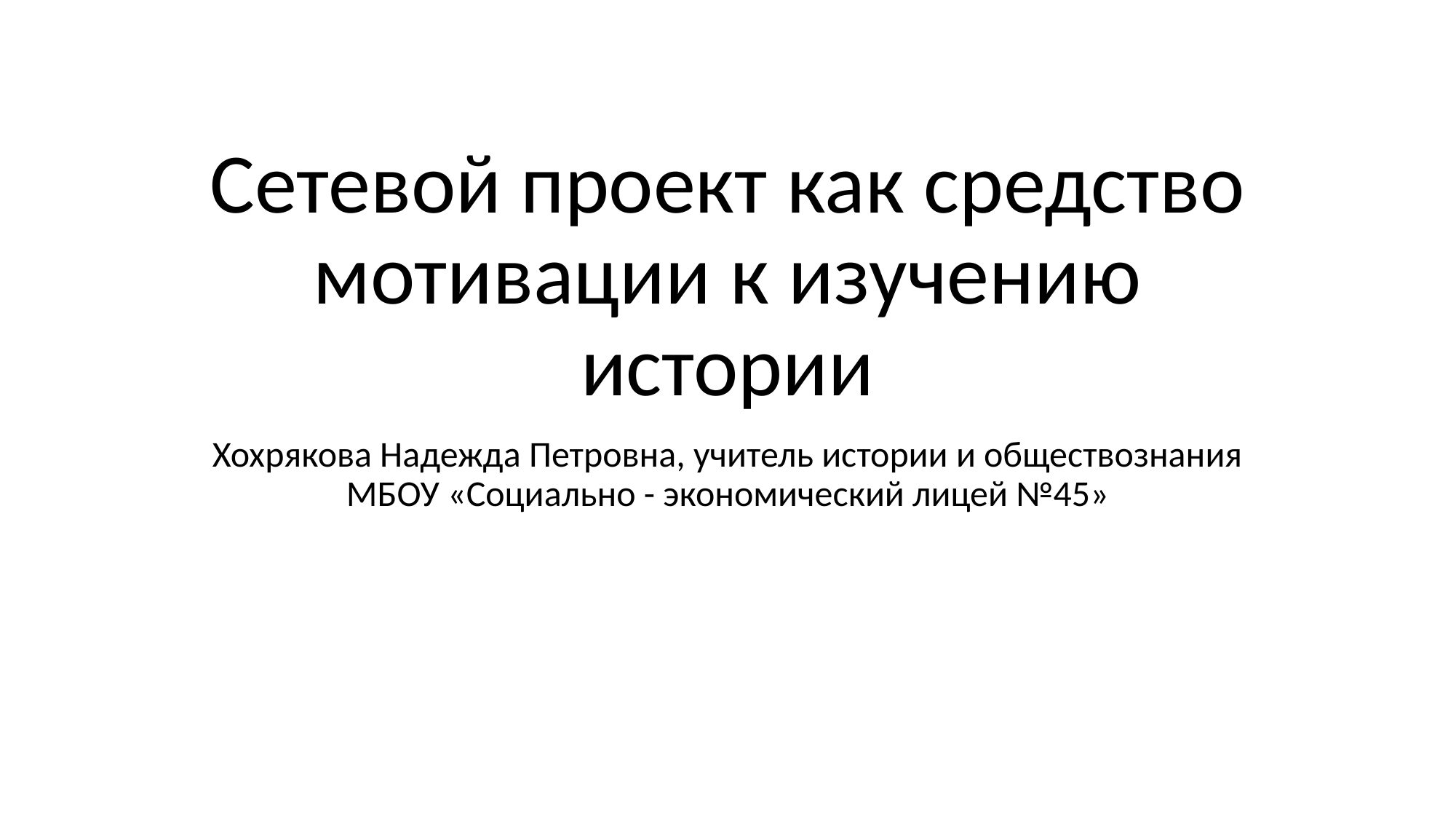

# Сетевой проект как средство мотивации к изучению истории
Хохрякова Надежда Петровна, учитель истории и обществознания МБОУ «Социально - экономический лицей №45»